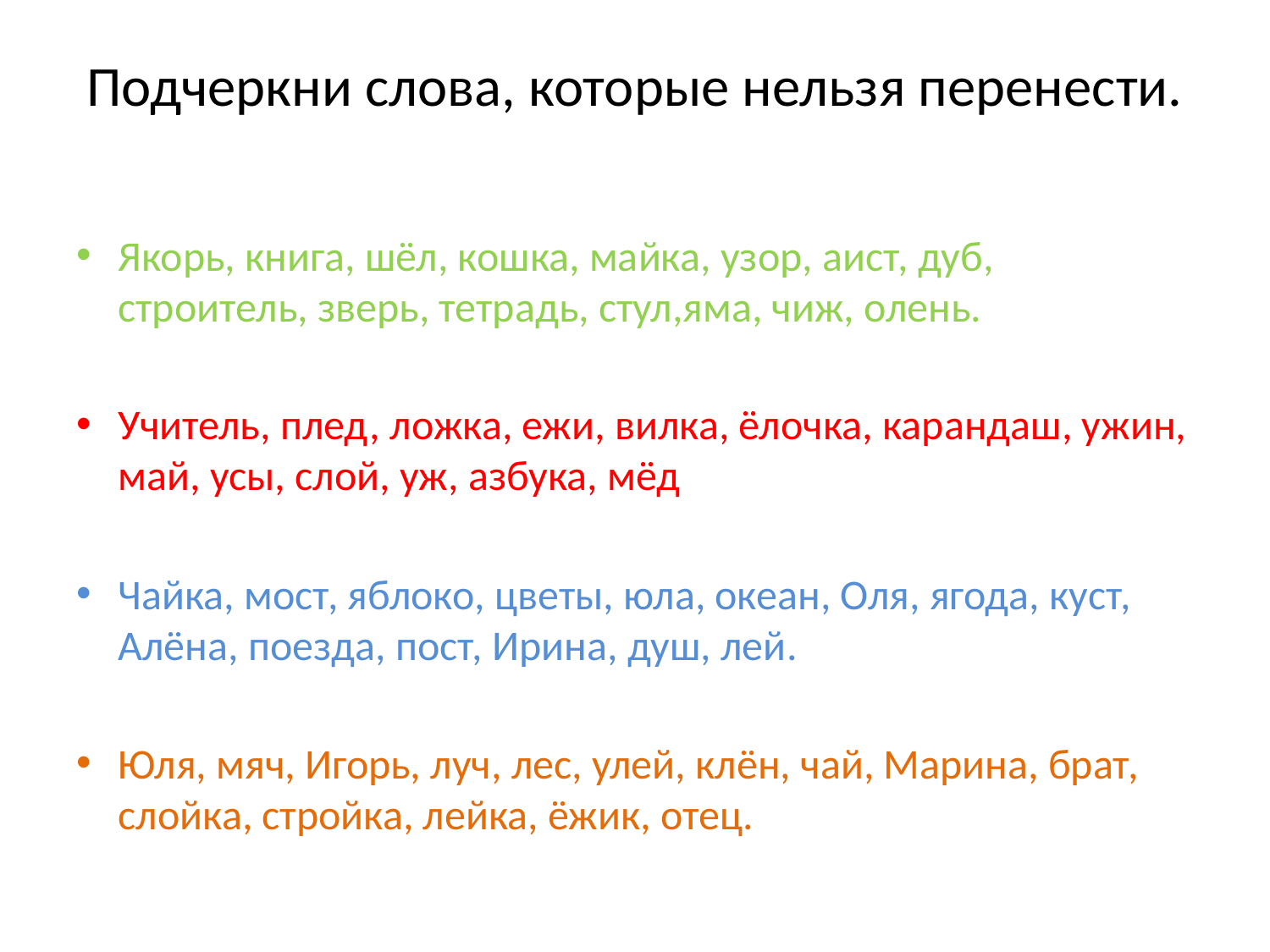

# Подчеркни слова, которые нельзя перенести.
Якорь, книга, шёл, кошка, майка, узор, аист, дуб, строитель, зверь, тетрадь, стул,яма, чиж, олень.

Учитель, плед, ложка, ежи, вилка, ёлочка, карандаш, ужин, май, усы, слой, уж, азбука, мёд

Чайка, мост, яблоко, цветы, юла, океан, Оля, ягода, куст, Алёна, поезда, пост, Ирина, душ, лей.

Юля, мяч, Игорь, луч, лес, улей, клён, чай, Марина, брат, слойка, стройка, лейка, ёжик, отец.